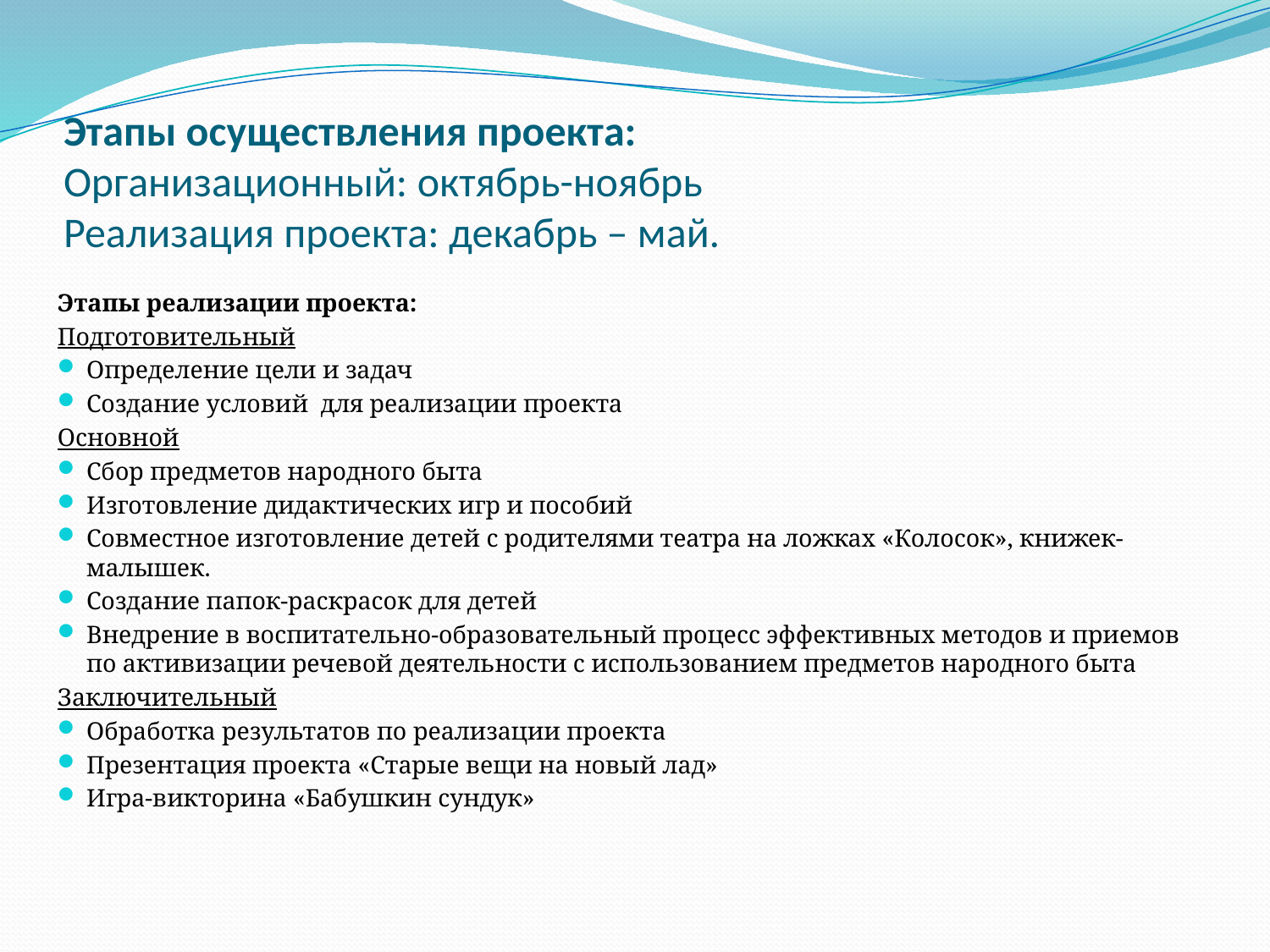

# Этапы осуществления проекта: Организационный: октябрь-ноябрь Реализация проекта: декабрь – май.

Этапы реализации проекта:
Подготовительный
Определение цели и задач
Создание условий  для реализации проекта
Основной
Сбор предметов народного быта
Изготовление дидактических игр и пособий
Совместное изготовление детей с родителями театра на ложках «Колосок», книжек-малышек.
Создание папок-раскрасок для детей
Внедрение в воспитательно-образовательный процесс эффективных методов и приемов по активизации речевой деятельности с использованием предметов народного быта
Заключительный
Обработка результатов по реализации проекта
Презентация проекта «Старые вещи на новый лад»
Игра-викторина «Бабушкин сундук»